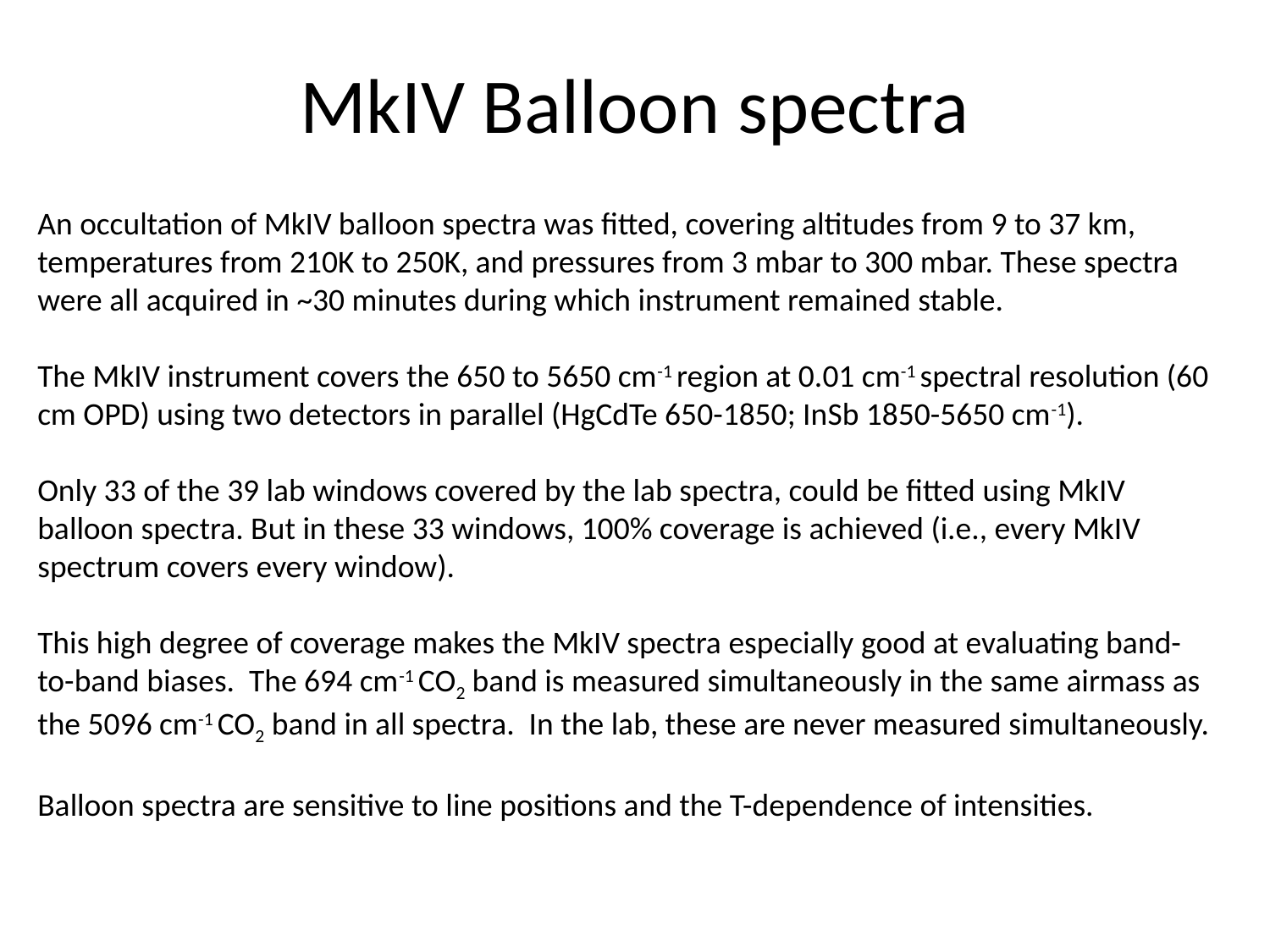

# MkIV Balloon spectra
An occultation of MkIV balloon spectra was fitted, covering altitudes from 9 to 37 km, temperatures from 210K to 250K, and pressures from 3 mbar to 300 mbar. These spectra were all acquired in ~30 minutes during which instrument remained stable.

The MkIV instrument covers the 650 to 5650 cm-1 region at 0.01 cm-1 spectral resolution (60 cm OPD) using two detectors in parallel (HgCdTe 650-1850; InSb 1850-5650 cm-1).

Only 33 of the 39 lab windows covered by the lab spectra, could be fitted using MkIV balloon spectra. But in these 33 windows, 100% coverage is achieved (i.e., every MkIV spectrum covers every window).

This high degree of coverage makes the MkIV spectra especially good at evaluating band-to-band biases.  The 694 cm-1 CO2 band is measured simultaneously in the same airmass as the 5096 cm-1 CO2 band in all spectra.  In the lab, these are never measured simultaneously.

Balloon spectra are sensitive to line positions and the T-dependence of intensities.